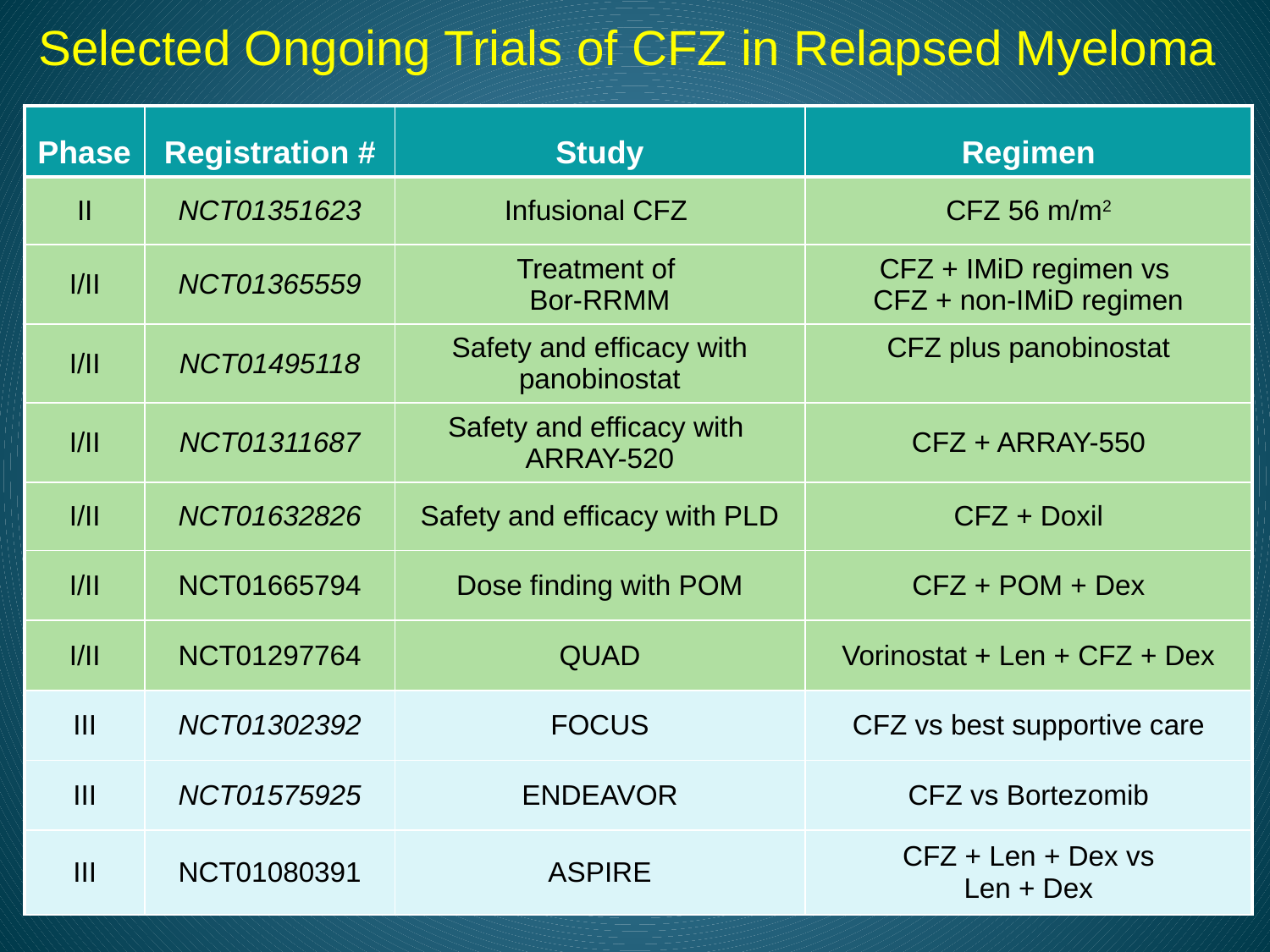

# Selected Ongoing Trials of CFZ in Relapsed Myeloma
| Phase | Registration # | Study | Regimen |
| --- | --- | --- | --- |
| II | NCT01351623 | Infusional CFZ | CFZ 56 m/m2 |
| I/II | NCT01365559 | Treatment of Bor-RRMM | CFZ + IMiD regimen vs CFZ + non-IMiD regimen |
| I/II | NCT01495118 | Safety and efficacy with panobinostat | CFZ plus panobinostat |
| I/II | NCT01311687 | Safety and efficacy with ARRAY-520 | CFZ + ARRAY-550 |
| I/II | NCT01632826 | Safety and efficacy with PLD | CFZ + Doxil |
| I/II | NCT01665794 | Dose finding with POM | CFZ + POM + Dex |
| I/II | NCT01297764 | QUAD | Vorinostat + Len + CFZ + Dex |
| III | NCT01302392 | FOCUS | CFZ vs best supportive care |
| III | NCT01575925 | ENDEAVOR | CFZ vs Bortezomib |
| III | NCT01080391 | ASPIRE | CFZ + Len + Dex vs Len + Dex |